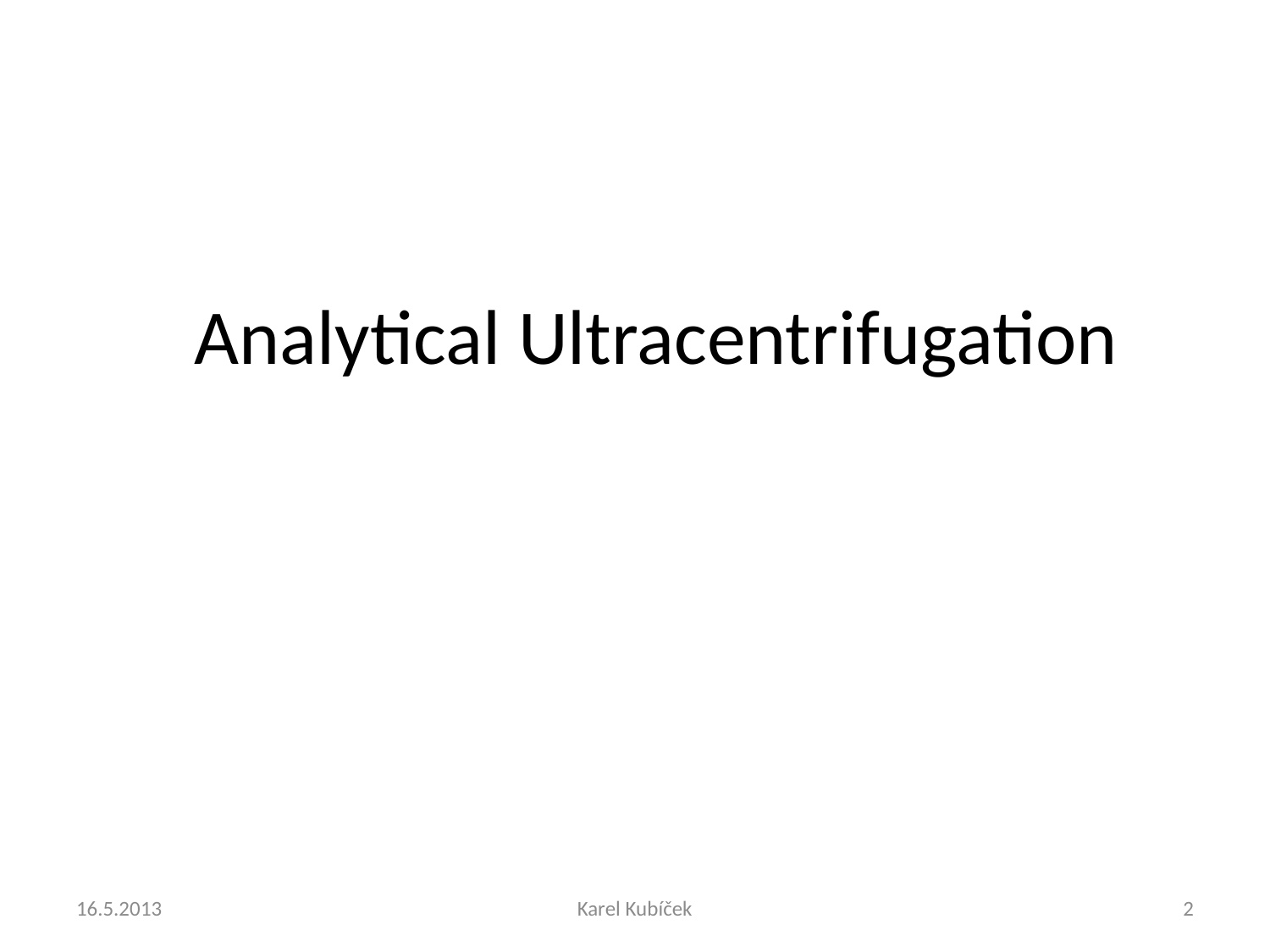

# Analytical Ultracentrifugation
16.5.2013
Karel Kubíček
2